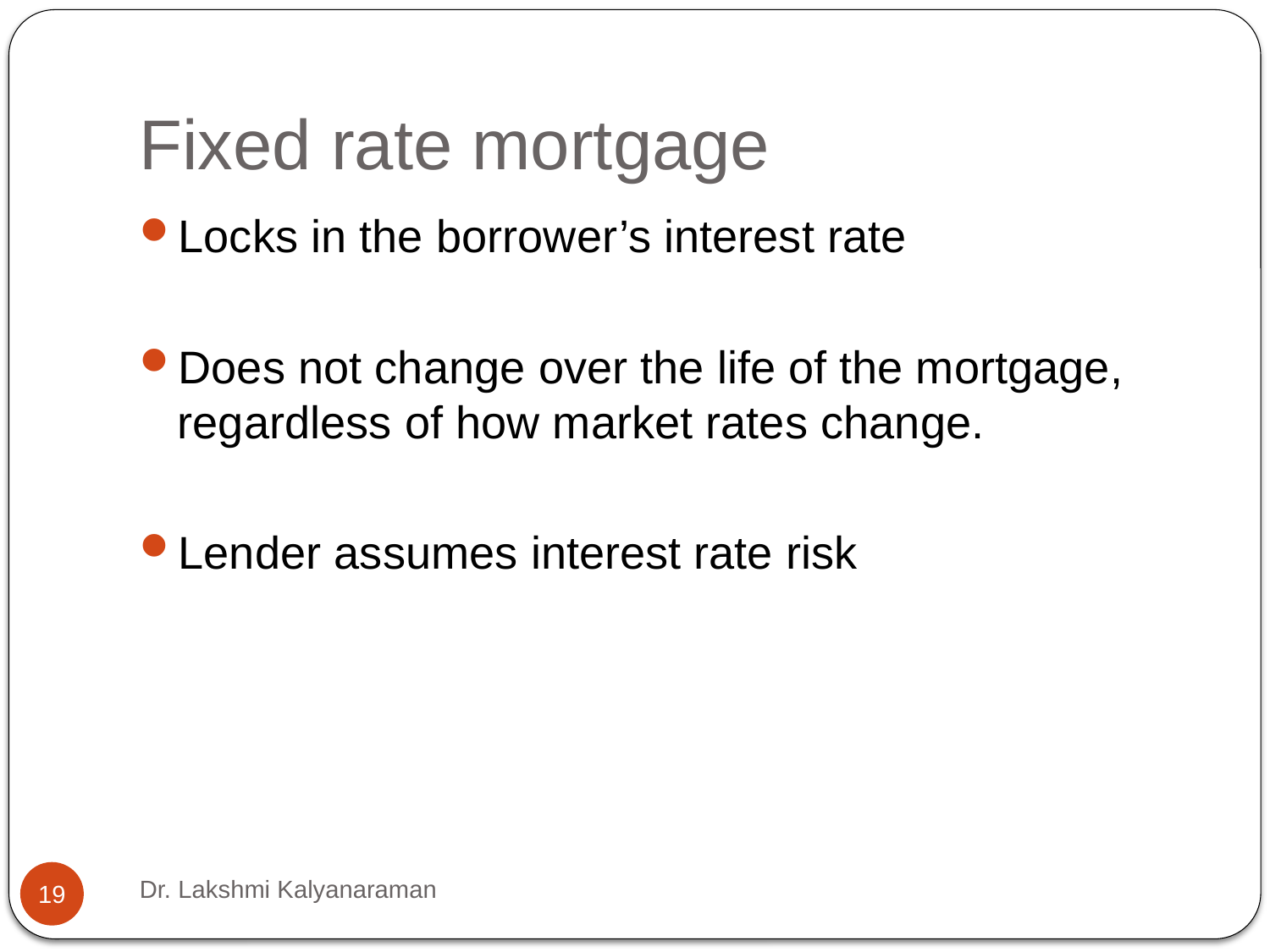

# Fixed rate mortgage
Locks in the borrower’s interest rate

Does not change over the life of the mortgage, regardless of how market rates change.

Lender assumes interest rate risk
Dr. Lakshmi Kalyanaraman
19